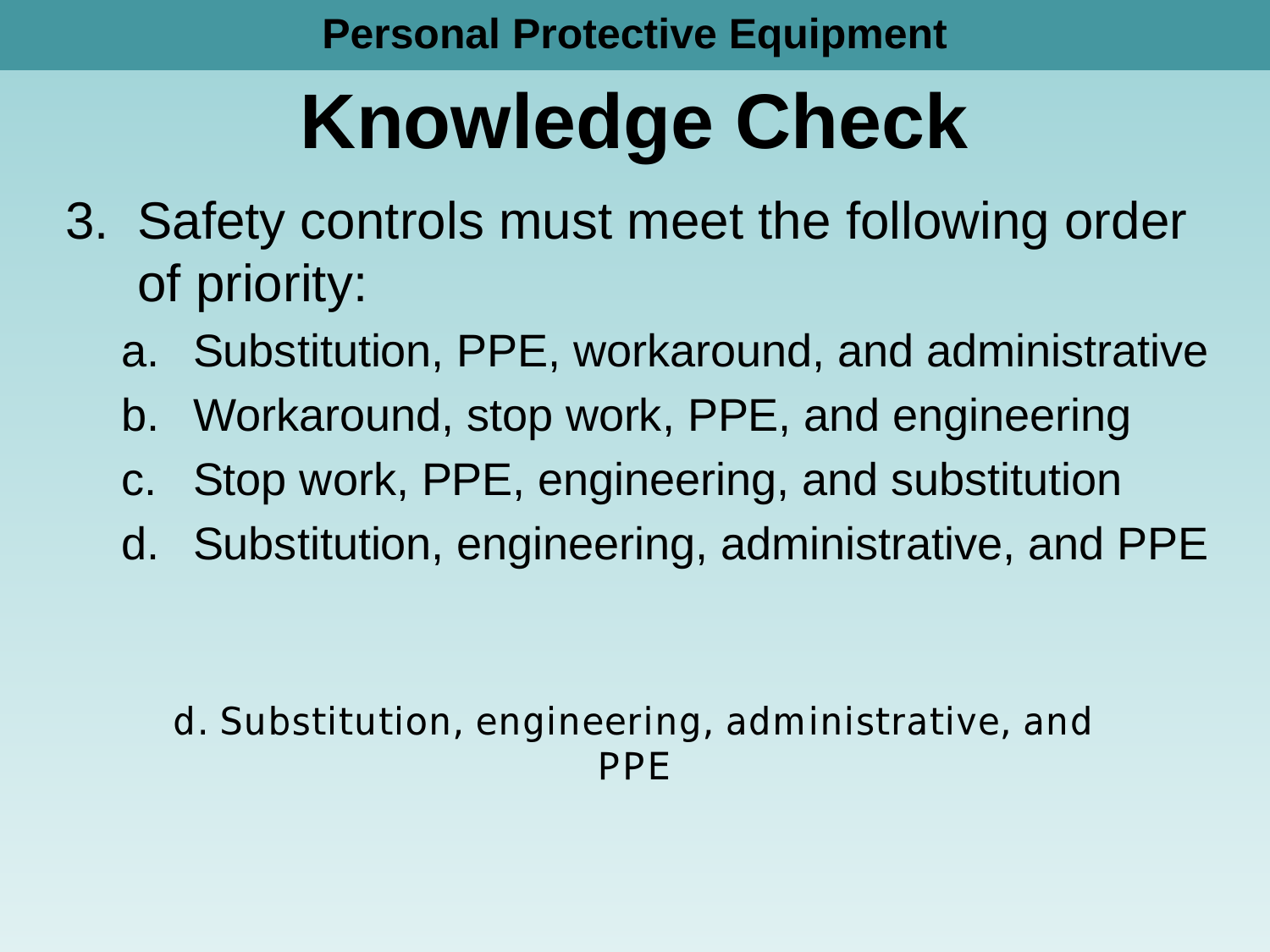

Personal Protective Equipment
# Knowledge Check
Safety controls must meet the following order of priority:
Substitution, PPE, workaround, and administrative
Workaround, stop work, PPE, and engineering
Stop work, PPE, engineering, and substitution
Substitution, engineering, administrative, and PPE
d. Substitution, engineering, administrative, and PPE